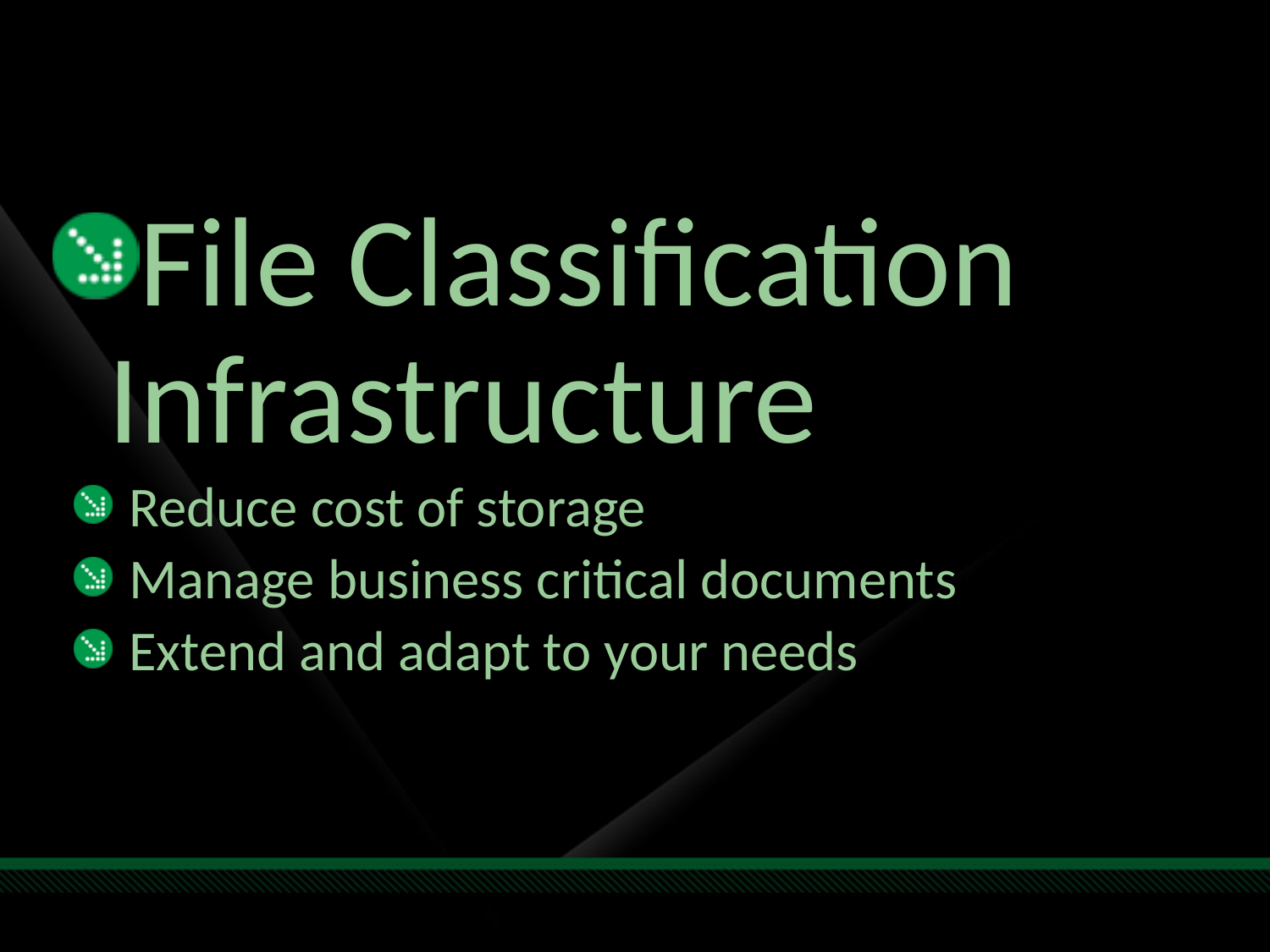

#

File Classification Infrastructure

Reduce cost of storage
Manage business critical documents
Extend and adapt to your needs